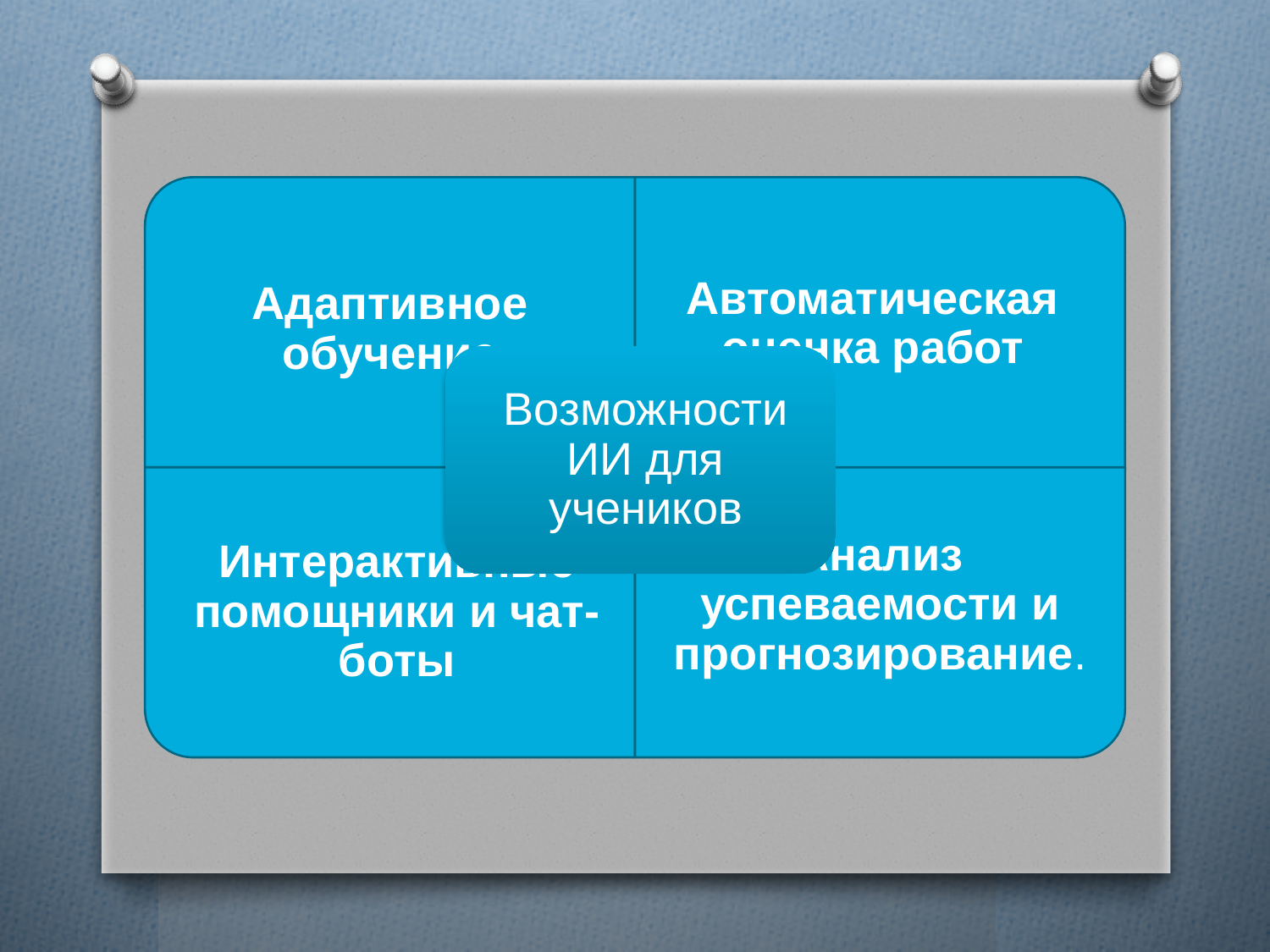

Адаптивное обучение
Автоматическая оценка работ
Интерактивные помощники и чат-боты
Анализ успеваемости и прогнозирование.
Возможности ИИ для учеников